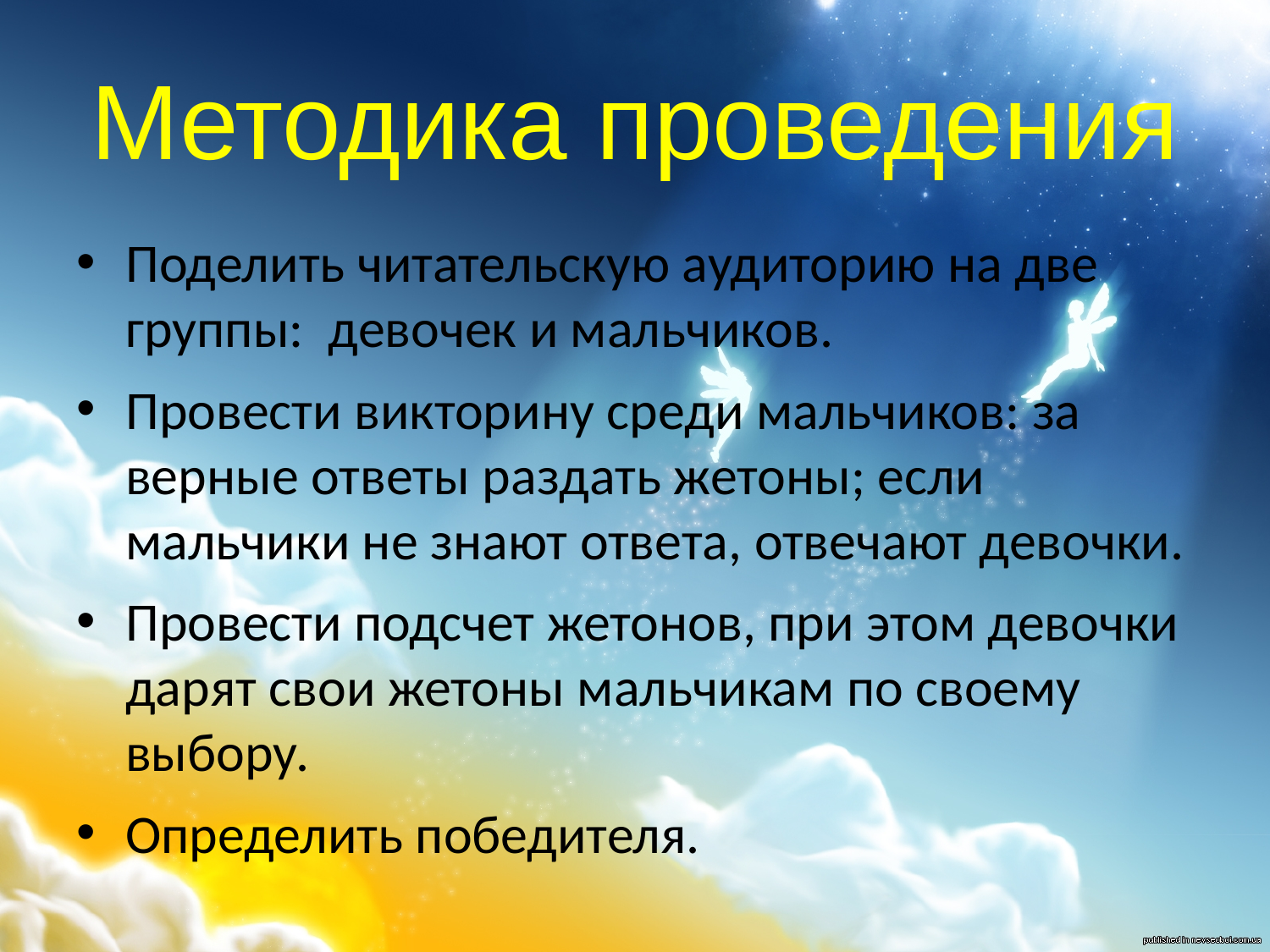

# Методика проведения
Поделить читательскую аудиторию на две группы:  девочек и мальчиков.
Провести викторину среди мальчиков: за верные ответы раздать жетоны; если мальчики не знают ответа, отвечают девочки.
Провести подсчет жетонов, при этом девочки дарят свои жетоны мальчикам по своему выбору.
Определить победителя.